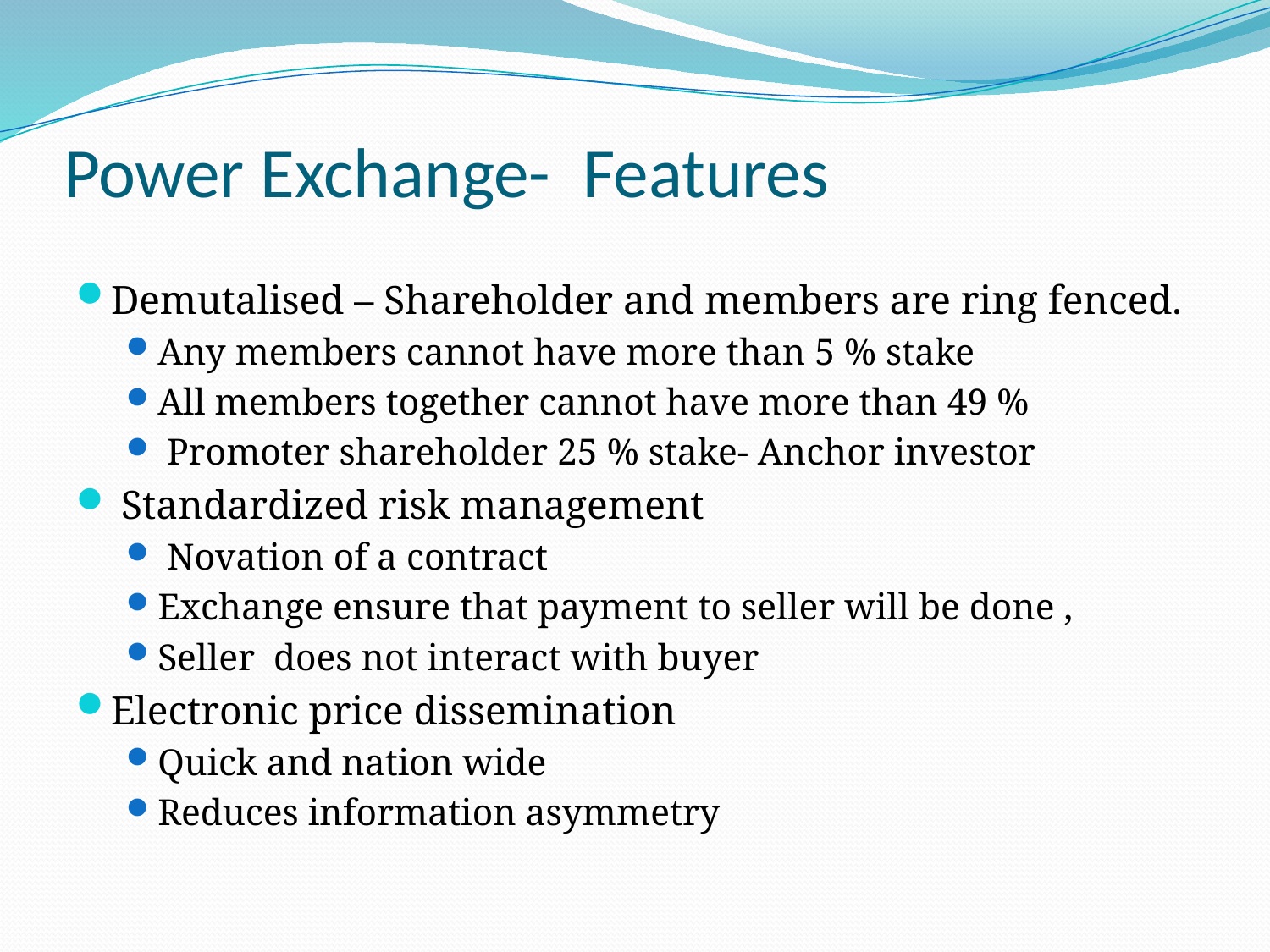

Power Exchange-  Features
Demutalised – Shareholder and members are ring fenced.
Any members cannot have more than 5 % stake
All members together cannot have more than 49 %
 Promoter shareholder 25 % stake- Anchor investor
 Standardized risk management
 Novation of a contract
Exchange ensure that payment to seller will be done ,
Seller  does not interact with buyer
Electronic price dissemination
Quick and nation wide
Reduces information asymmetry